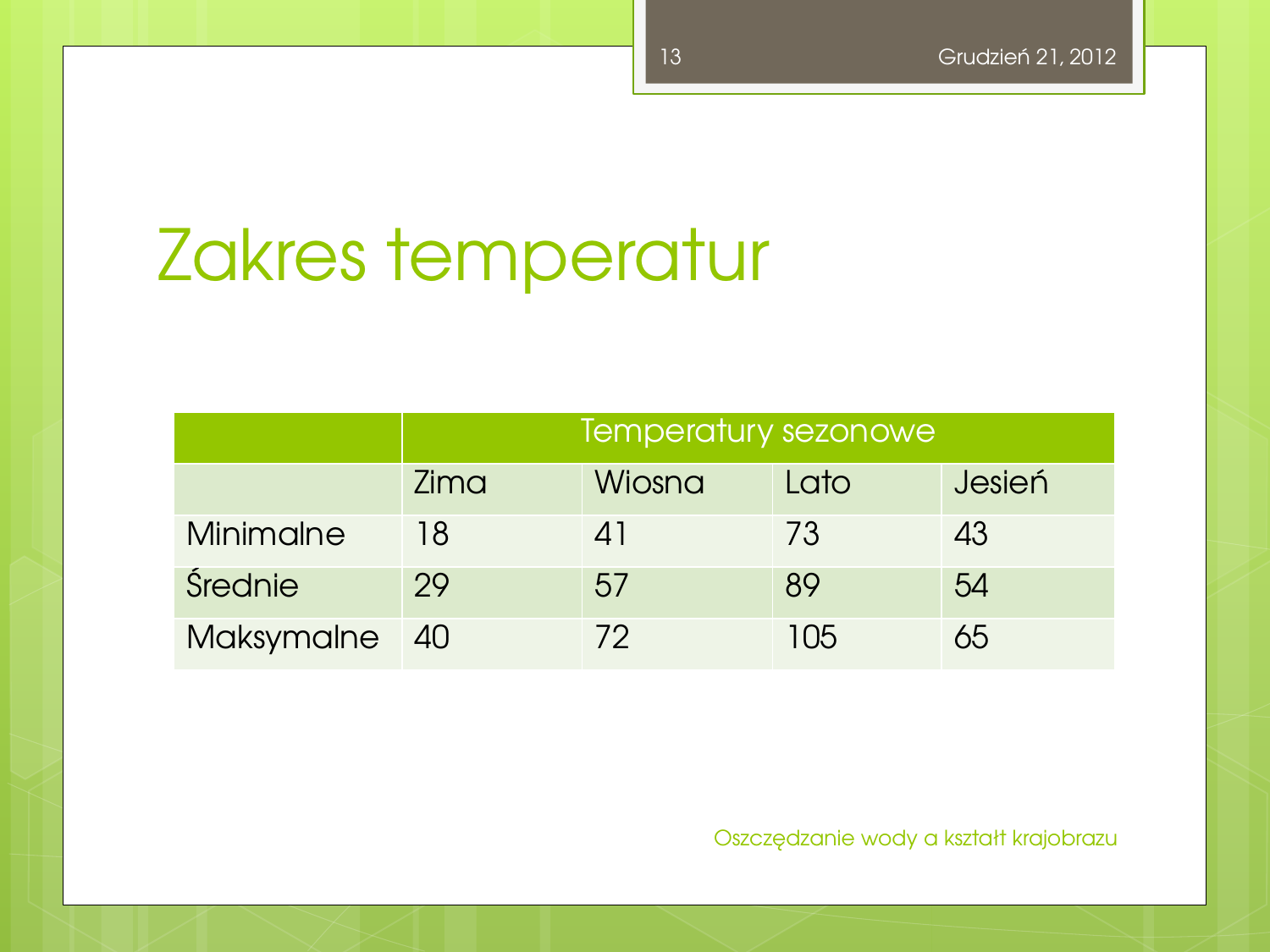

13
Grudzień 21, 2012
# Zakres temperatur
|  | Temperatury sezonowe |  |  |  |
| --- | --- | --- | --- | --- |
|  | Zima | Wiosna | Lato | Jesień |
| Minimalne | 18 | 41 | 73 | 43 |
| Średnie | 29 | 57 | 89 | 54 |
| Maksymalne | 40 | 72 | 105 | 65 |
Oszczędzanie wody a kształt krajobrazu